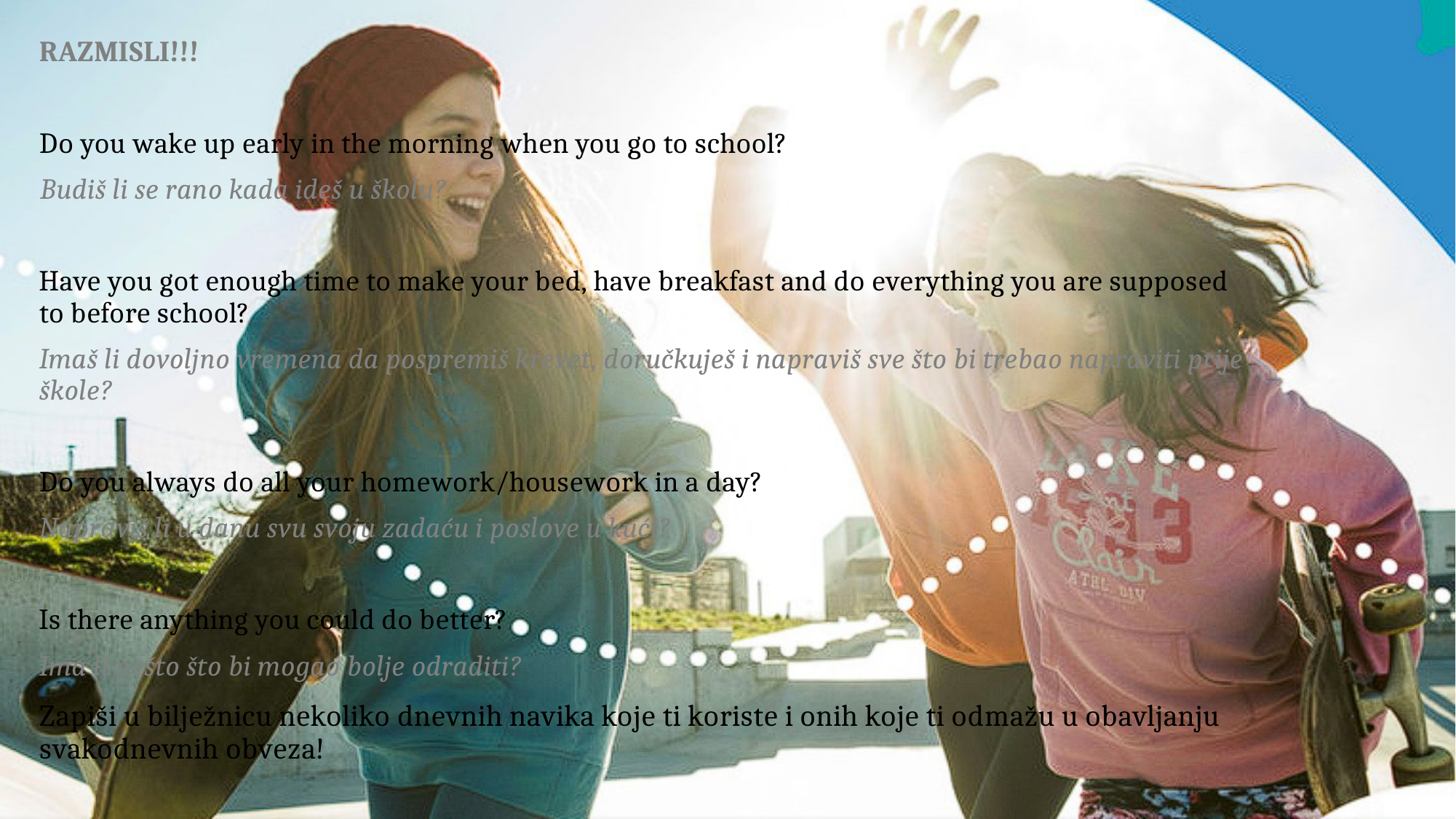

RAZMISLI!!!

Do you wake up early in the morning when you go to school?
Budiš li se rano kada ideš u školu?

Have you got enough time to make your bed, have breakfast and do everything you are supposed to before school?
Imaš li dovoljno vremena da pospremiš krevet, doručkuješ i napraviš sve što bi trebao napraviti prije škole?

Do you always do all your homework/housework in a day?
Napraviš li u danu svu svoju zadaću i poslove u kući?

Is there anything you could do better?
Ima li nešto što bi mogao bolje odraditi?

Zapiši u bilježnicu nekoliko dnevnih navika koje ti koriste i onih koje ti odmažu u obavljanju svakodnevnih obveza!